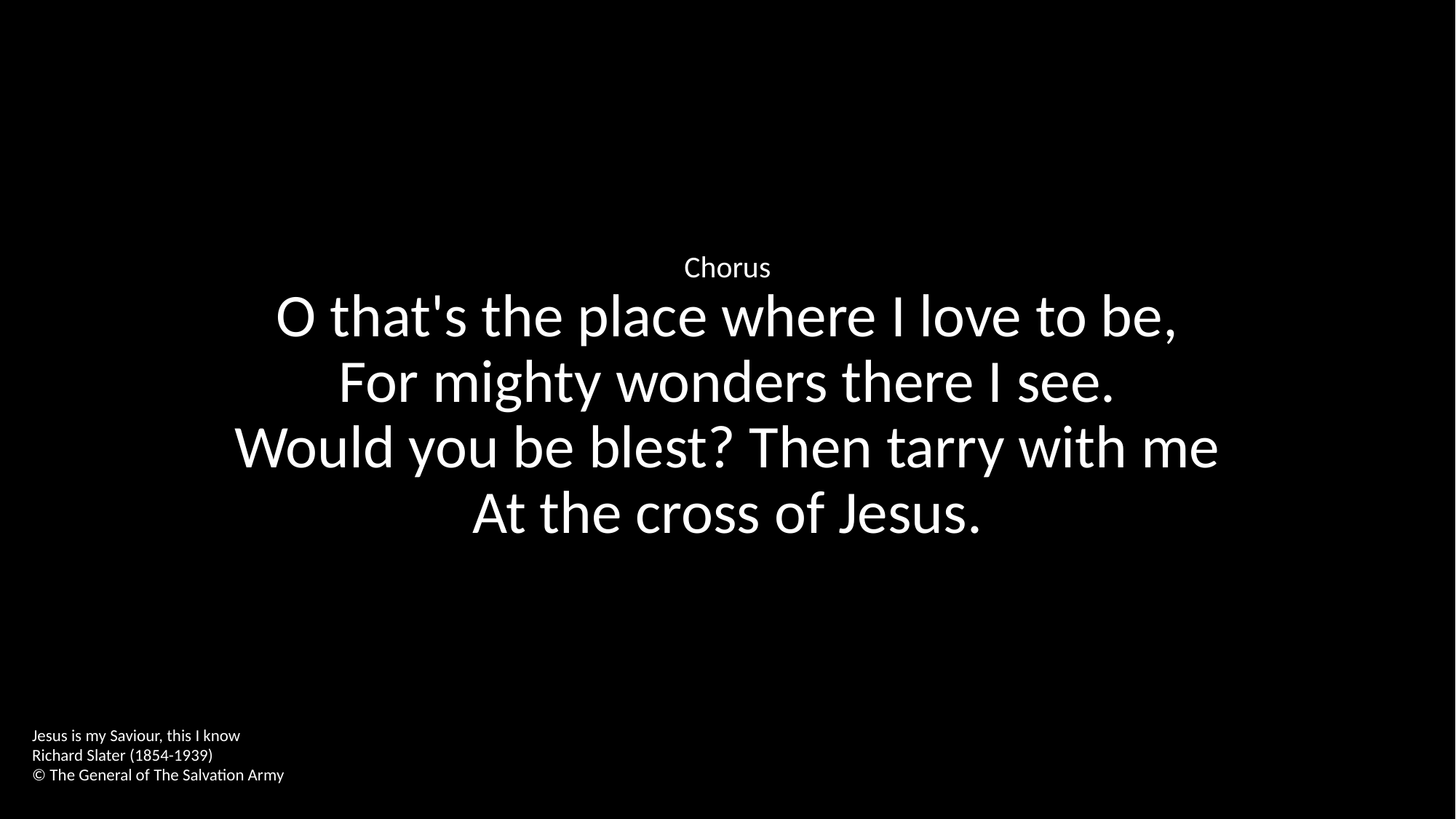

Chorus
O that's the place where I love to be,
For mighty wonders there I see.
Would you be blest? Then tarry with me
At the cross of Jesus.

Jesus is my Saviour, this I know
Richard Slater (1854-1939)
© The General of The Salvation Army